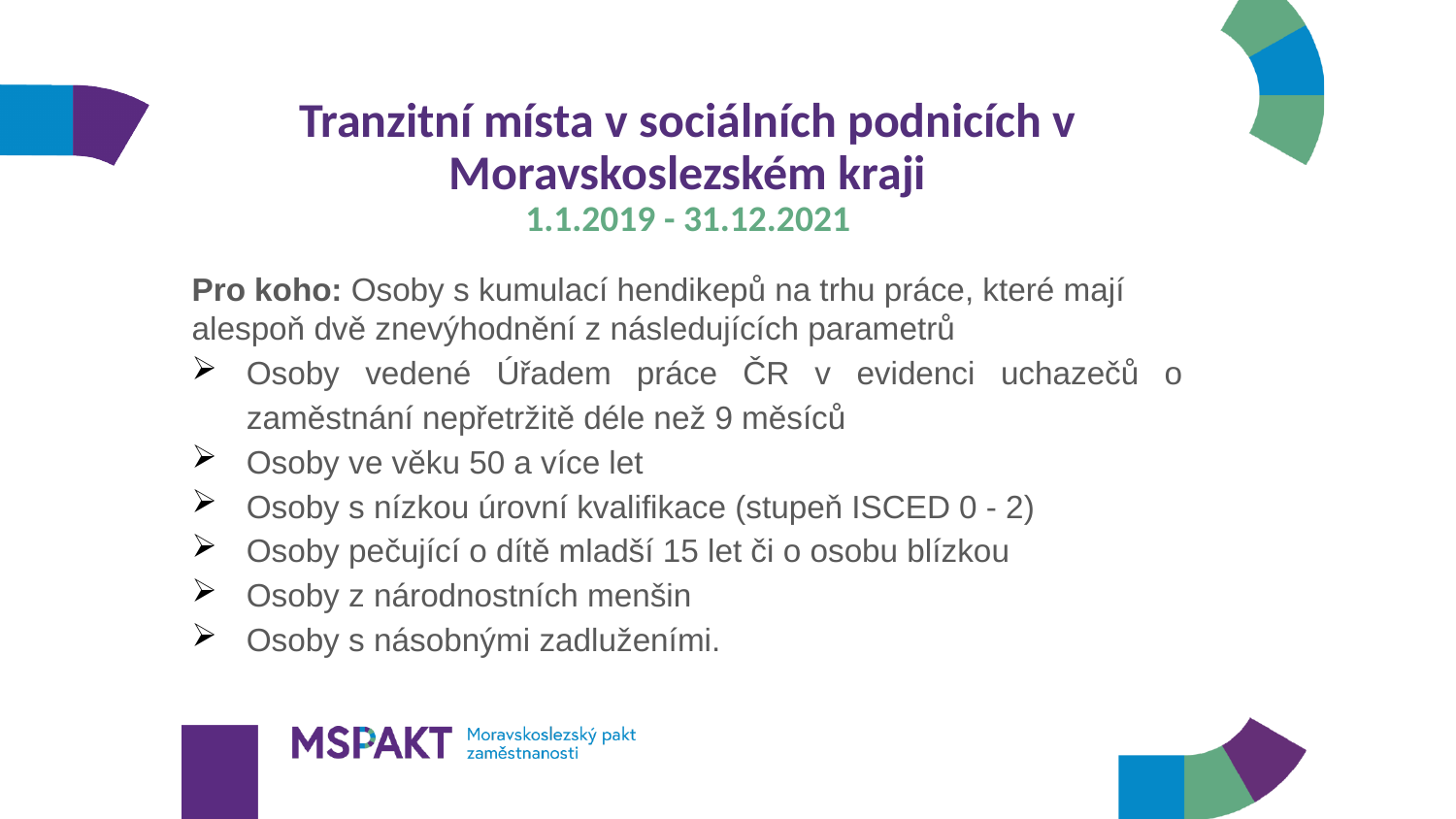

# Tranzitní místa v sociálních podnicích v Moravskoslezském kraji 1.1.2019 - 31.12.2021
Pro koho: Osoby s kumulací hendikepů na trhu práce, které mají alespoň dvě znevýhodnění z následujících parametrů
Osoby vedené Úřadem práce ČR v evidenci uchazečů o zaměstnání nepřetržitě déle než 9 měsíců
Osoby ve věku 50 a více let
Osoby s nízkou úrovní kvalifikace (stupeň ISCED 0 - 2)
Osoby pečující o dítě mladší 15 let či o osobu blízkou
Osoby z národnostních menšin
Osoby s násobnými zadluženími.